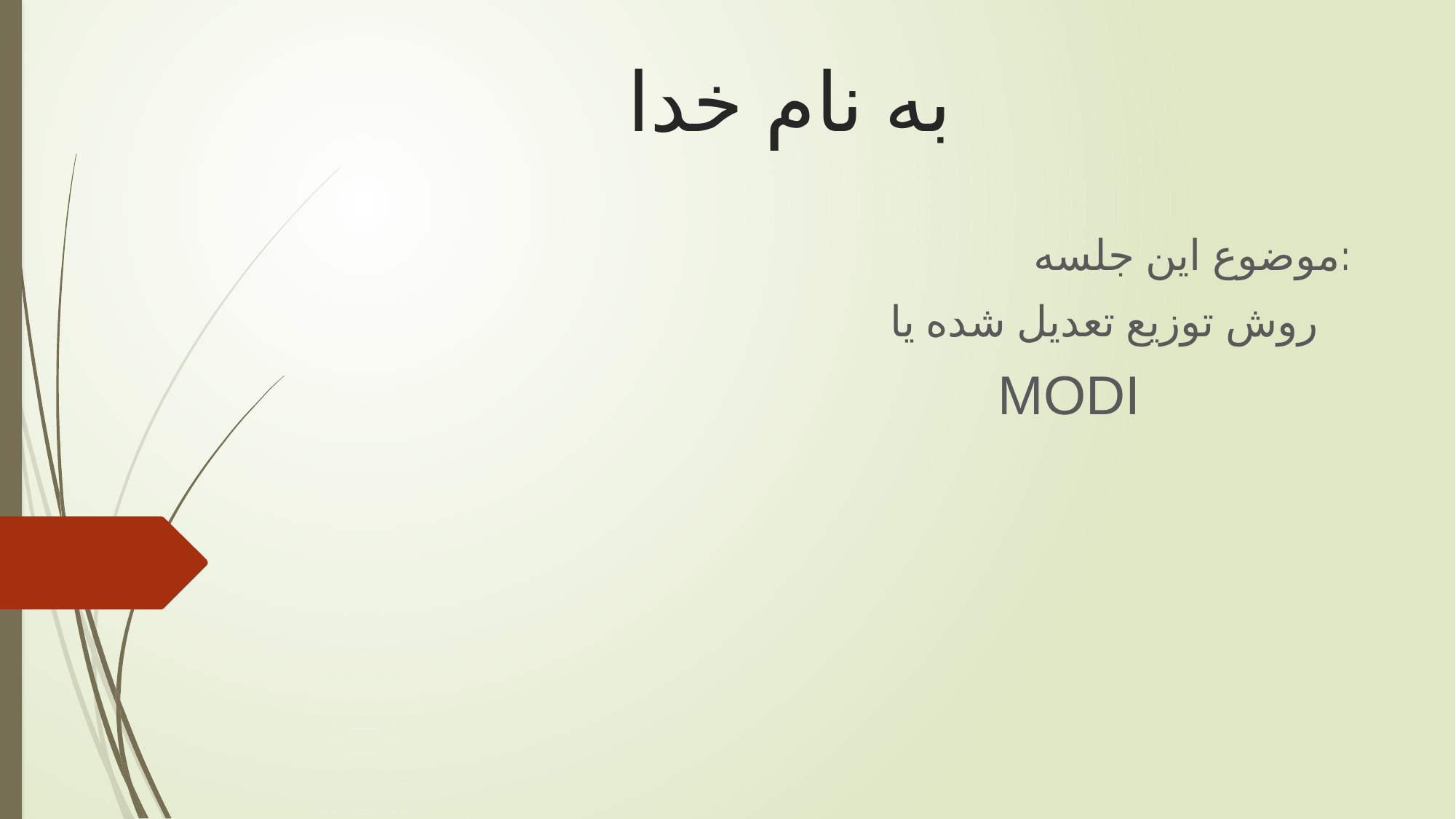

# به نام خدا
موضوع این جلسه:
روش توزیع تعدیل شده یا
MODI